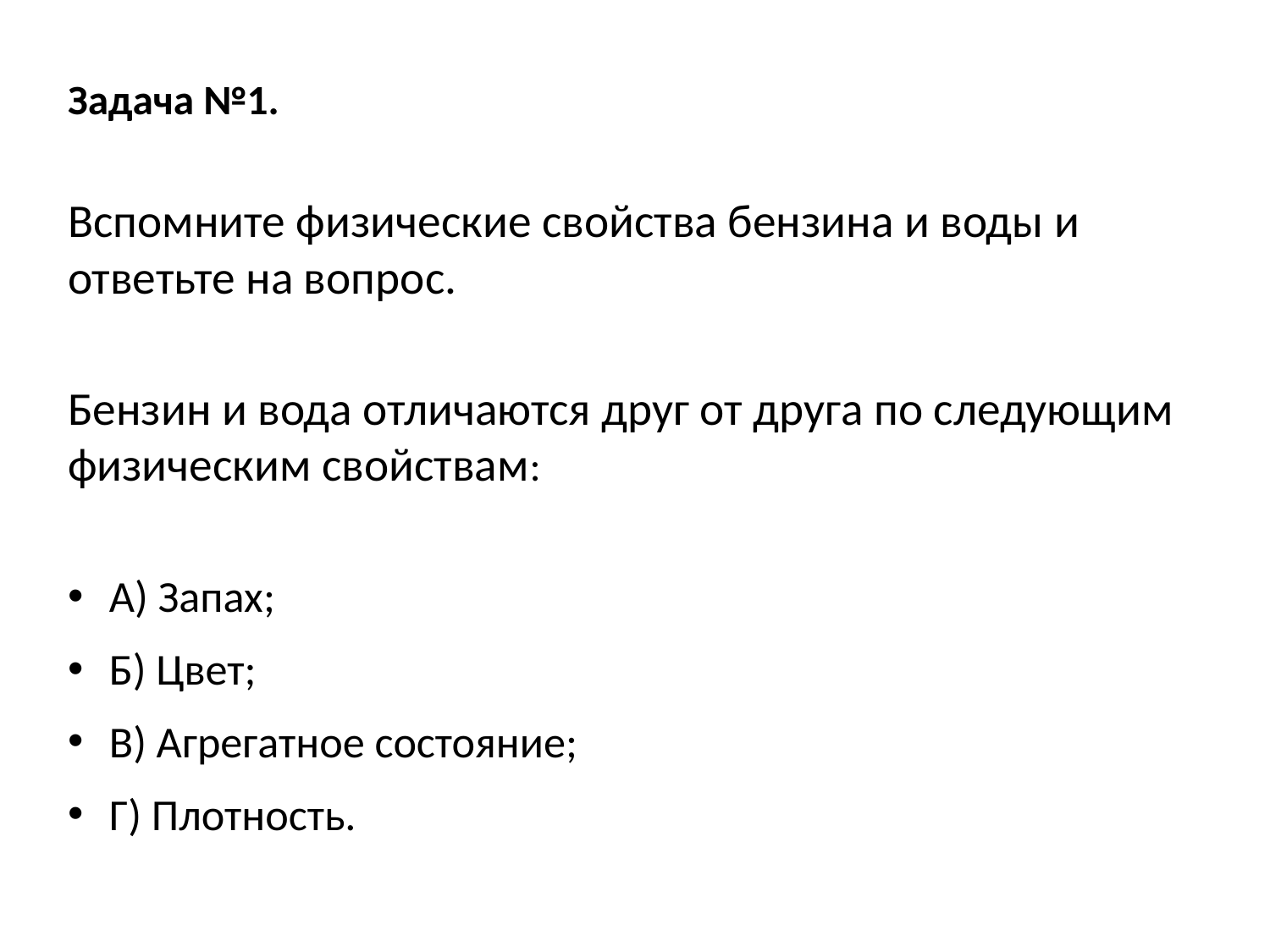

#
Задача №1.

Вспомните физические свойства бензина и воды и ответьте на вопрос.

Бензин и вода отличаются друг от друга по следующим физическим свойствам:

А) Запах;
Б) Цвет;
В) Агрегатное состояние;
Г) Плотность.